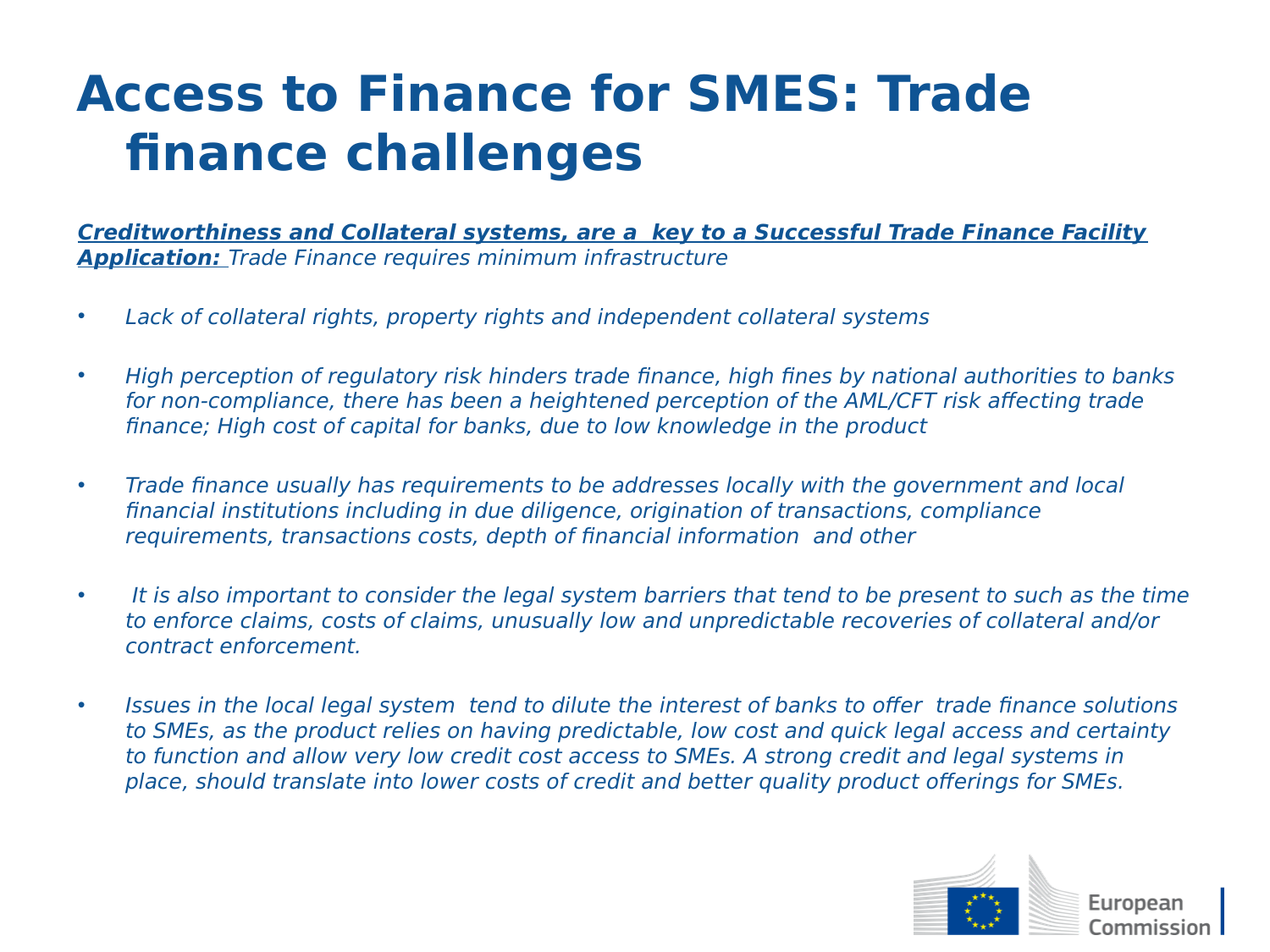

# Access to Finance for SMES: Trade finance challenges
Creditworthiness and Collateral systems, are a  key to a Successful Trade Finance Facility Application: Trade Finance requires minimum infrastructure

Lack of collateral rights, property rights and independent collateral systems

High perception of regulatory risk hinders trade finance, high fines by national authorities to banks for non-compliance, there has been a heightened perception of the AML/CFT risk affecting trade finance; High cost of capital for banks, due to low knowledge in the product

Trade finance usually has requirements to be addresses locally with the government and local financial institutions including in due diligence, origination of transactions, compliance requirements, transactions costs, depth of financial information  and other

 It is also important to consider the legal system barriers that tend to be present to such as the time to enforce claims, costs of claims, unusually low and unpredictable recoveries of collateral and/or contract enforcement.

Issues in the local legal system  tend to dilute the interest of banks to offer  trade finance solutions to SMEs, as the product relies on having predictable, low cost and quick legal access and certainty  to function and allow very low credit cost access to SMEs. A strong credit and legal systems in place, should translate into lower costs of credit and better quality product offerings for SMEs.